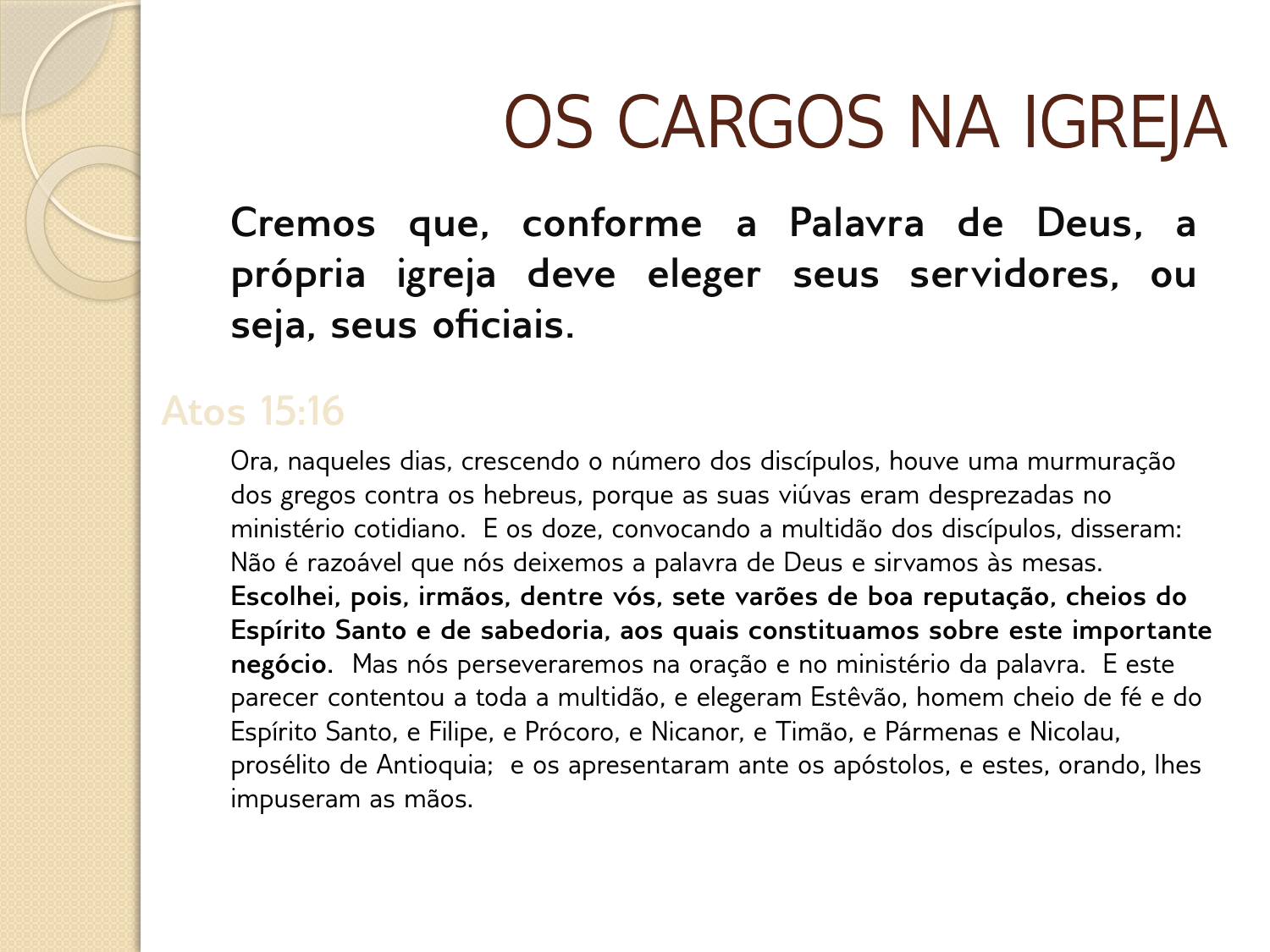

# OS CARGOS NA IGREJA
Cremos que, conforme a Palavra de Deus, a própria igreja deve eleger seus servidores, ou seja, seus oficiais.
Atos 15:16
Ora, naqueles dias, crescendo o número dos discípulos, houve uma murmuração dos gregos contra os hebreus, porque as suas viúvas eram desprezadas no ministério cotidiano.  E os doze, convocando a multidão dos discípulos, disseram: Não é razoável que nós deixemos a palavra de Deus e sirvamos às mesas.  Escolhei, pois, irmãos, dentre vós, sete varões de boa reputação, cheios do Espírito Santo e de sabedoria, aos quais constituamos sobre este importante negócio.  Mas nós perseveraremos na oração e no ministério da palavra.  E este parecer contentou a toda a multidão, e elegeram Estêvão, homem cheio de fé e do Espírito Santo, e Filipe, e Prócoro, e Nicanor, e Timão, e Pármenas e Nicolau, prosélito de Antioquia;  e os apresentaram ante os apóstolos, e estes, orando, lhes impuseram as mãos.